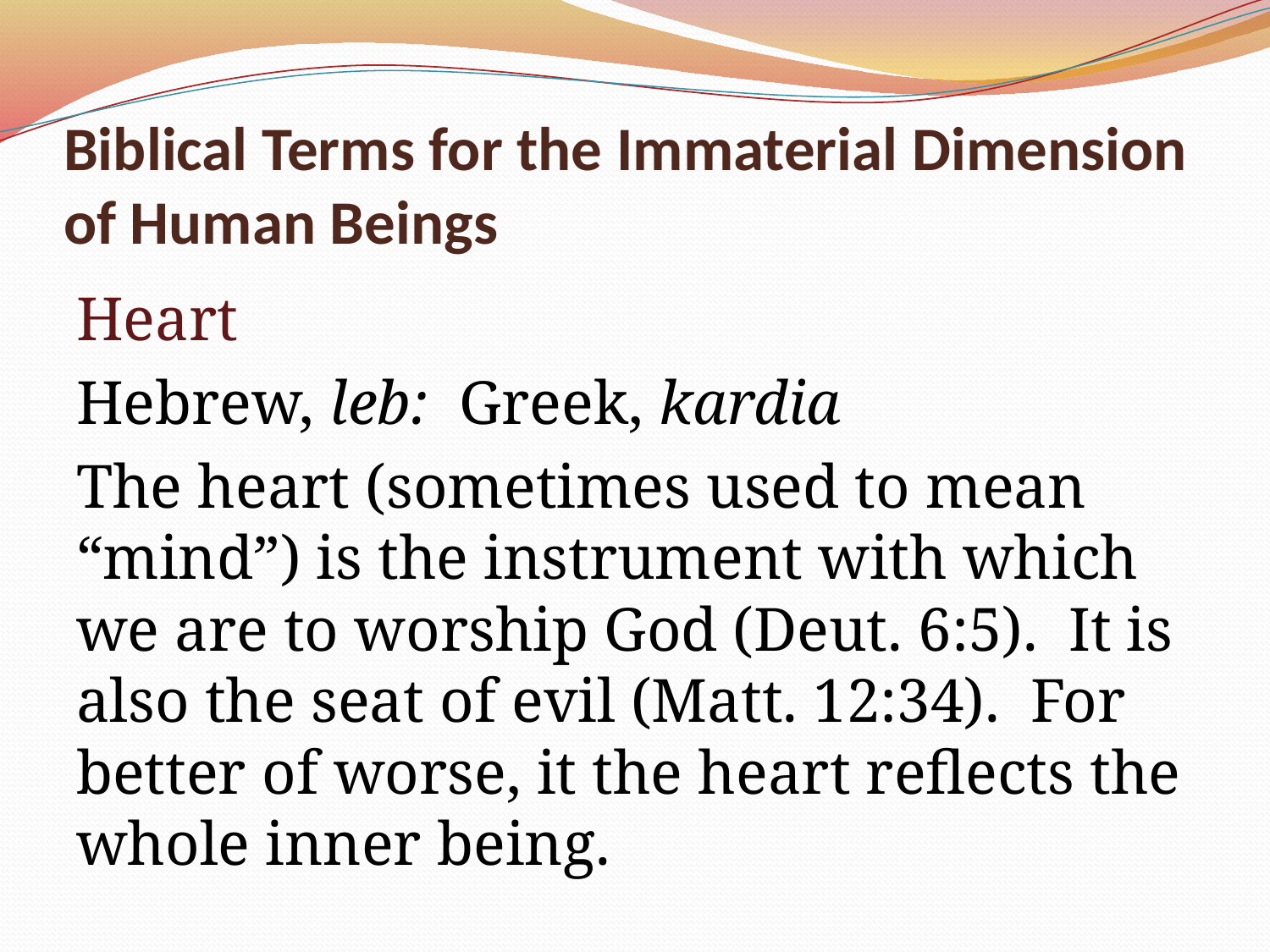

# Biblical Terms for the Immaterial Dimension of Human Beings
Heart
Hebrew, leb:  Greek, kardia
The heart (sometimes used to mean “mind”) is the instrument with which we are to worship God (Deut. 6:5).  It is also the seat of evil (Matt. 12:34).  For better of worse, it the heart reflects the whole inner being.